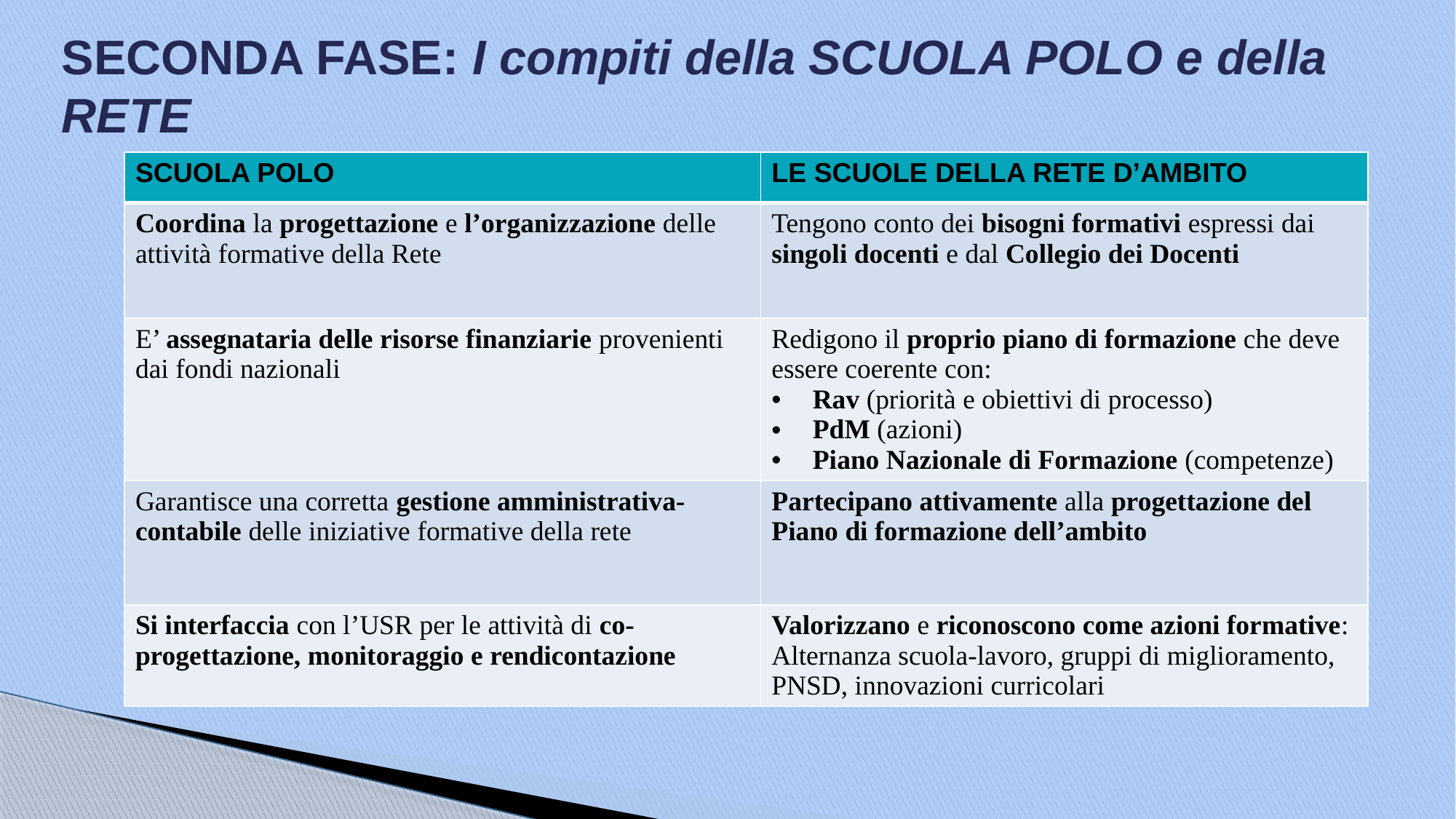

# SECONDA FASE: I compiti della SCUOLA POLO e della RETE
| SCUOLA POLO | LE SCUOLE DELLA RETE D’AMBITO |
| --- | --- |
| Coordina la progettazione e l’organizzazione delle attività formative della Rete | Tengono conto dei bisogni formativi espressi dai singoli docenti e dal Collegio dei Docenti |
| E’ assegnataria delle risorse finanziarie provenienti dai fondi nazionali | Redigono il proprio piano di formazione che deve essere coerente con: Rav (priorità e obiettivi di processo) PdM (azioni) Piano Nazionale di Formazione (competenze) |
| Garantisce una corretta gestione amministrativa-contabile delle iniziative formative della rete | Partecipano attivamente alla progettazione del Piano di formazione dell’ambito |
| Si interfaccia con l’USR per le attività di co-progettazione, monitoraggio e rendicontazione | Valorizzano e riconoscono come azioni formative: Alternanza scuola-lavoro, gruppi di miglioramento, PNSD, innovazioni curricolari |